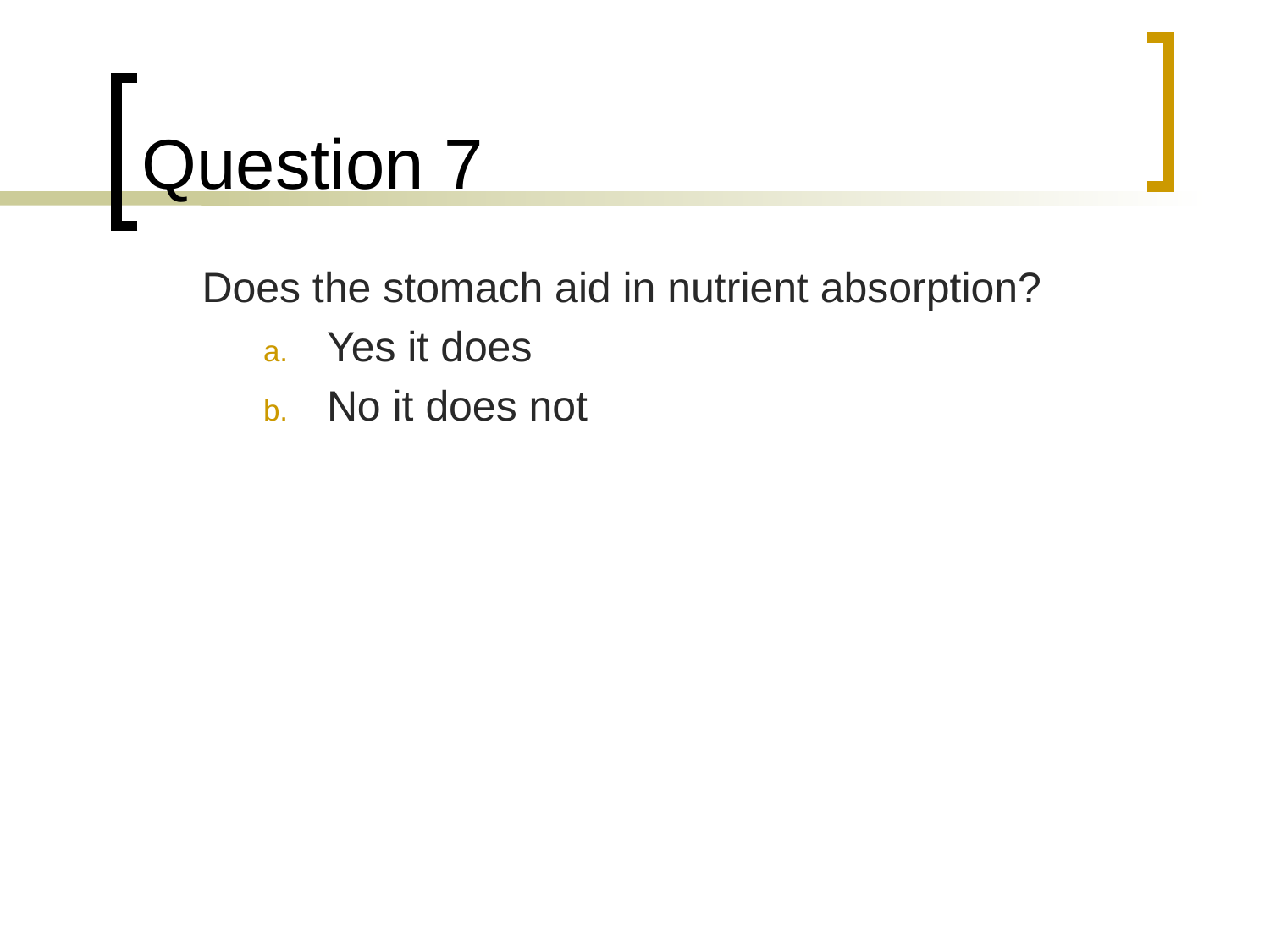

# Question 7
	Does the stomach aid in nutrient absorption?
Yes it does
No it does not